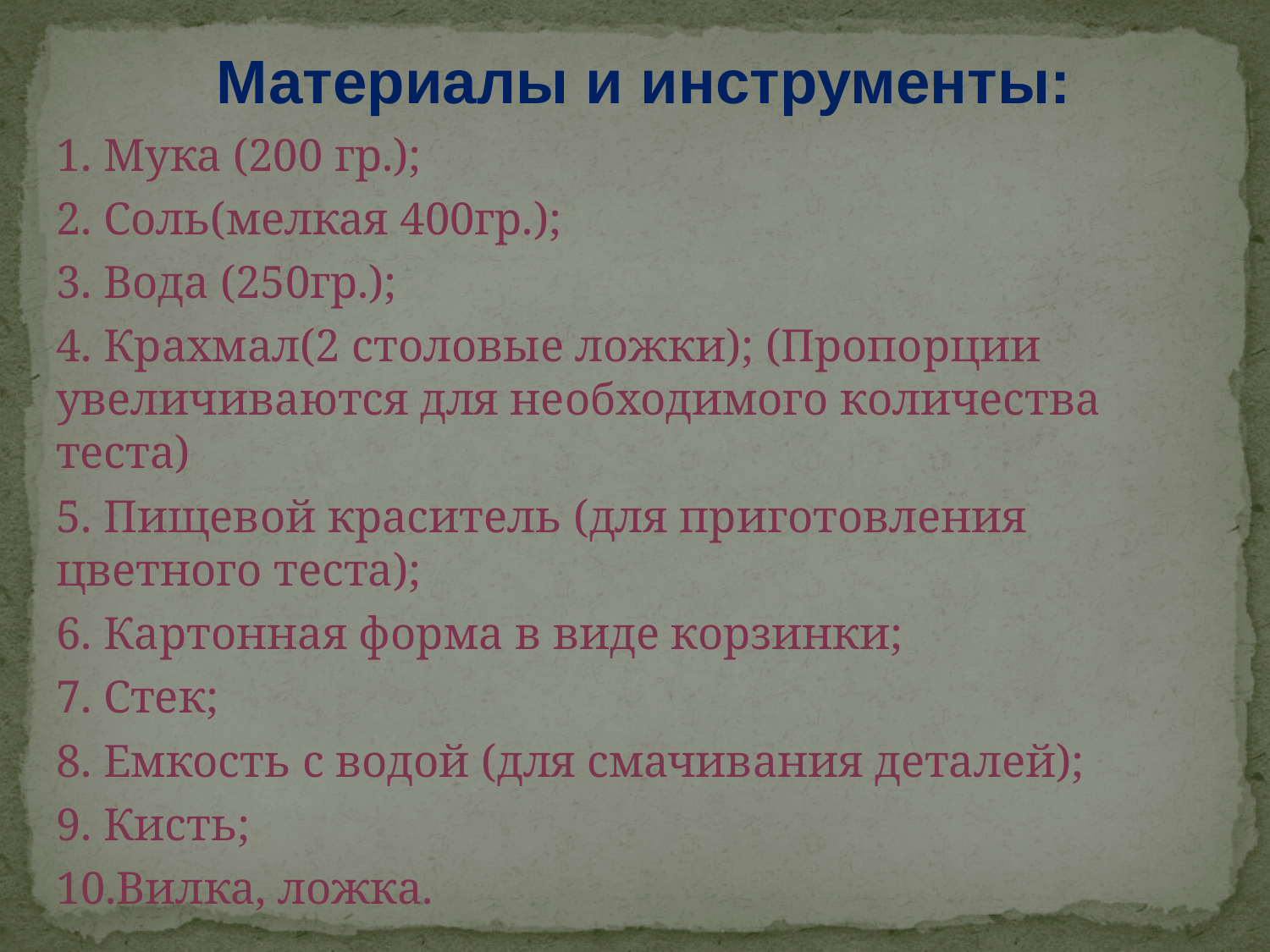

Материалы и инструменты:
1. Мука (200 гр.);
2. Соль(мелкая 400гр.);
3. Вода (250гр.);
4. Крахмал(2 столовые ложки); (Пропорции увеличиваются для необходимого количества теста)
5. Пищевой краситель (для приготовления цветного теста);
6. Картонная форма в виде корзинки;
7. Стек;
8. Емкость с водой (для смачивания деталей);
9. Кисть;
10.Вилка, ложка.